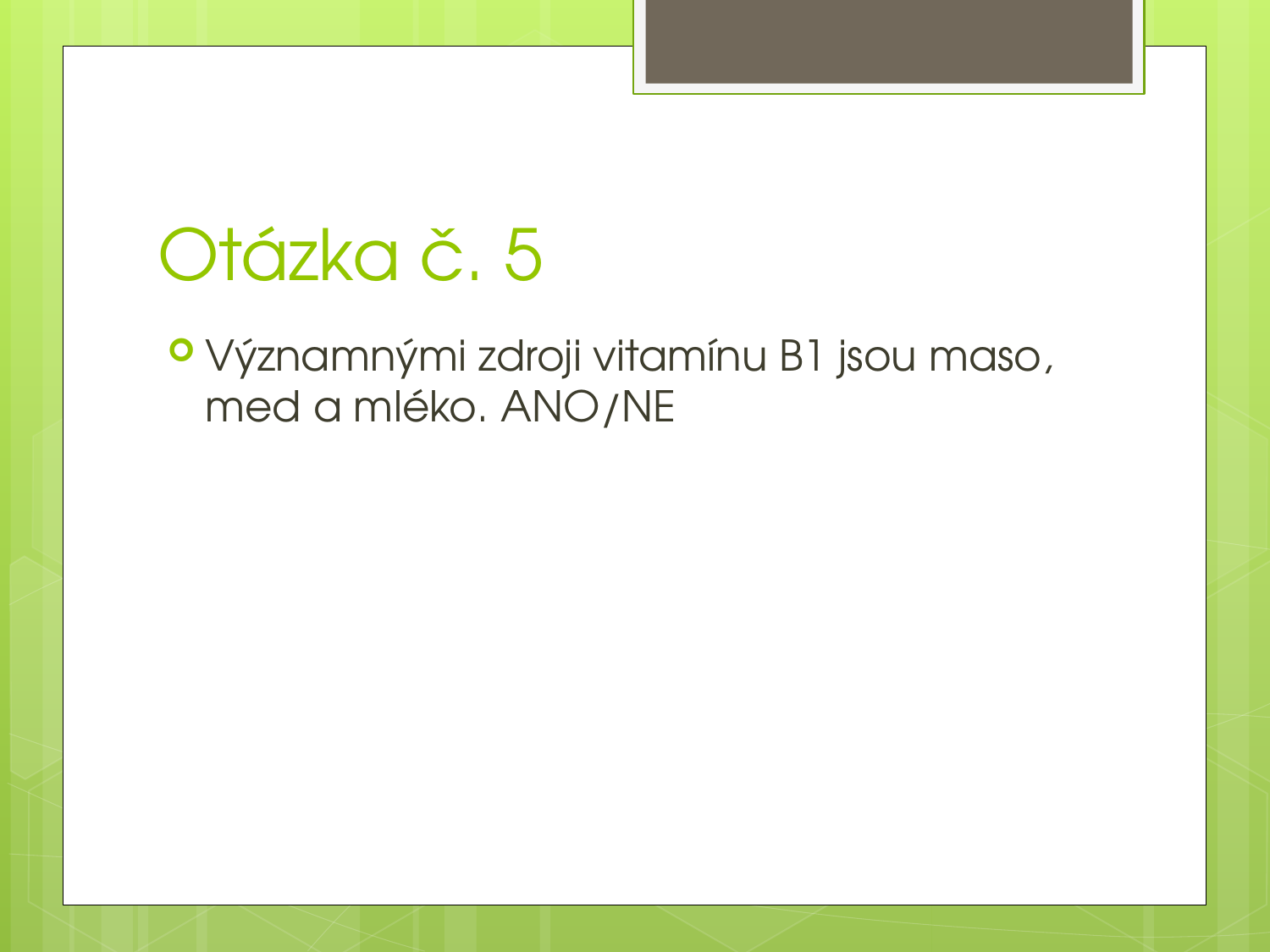

# Otázka č. 5
Významnými zdroji vitamínu B1 jsou maso, med a mléko. ANO/NE